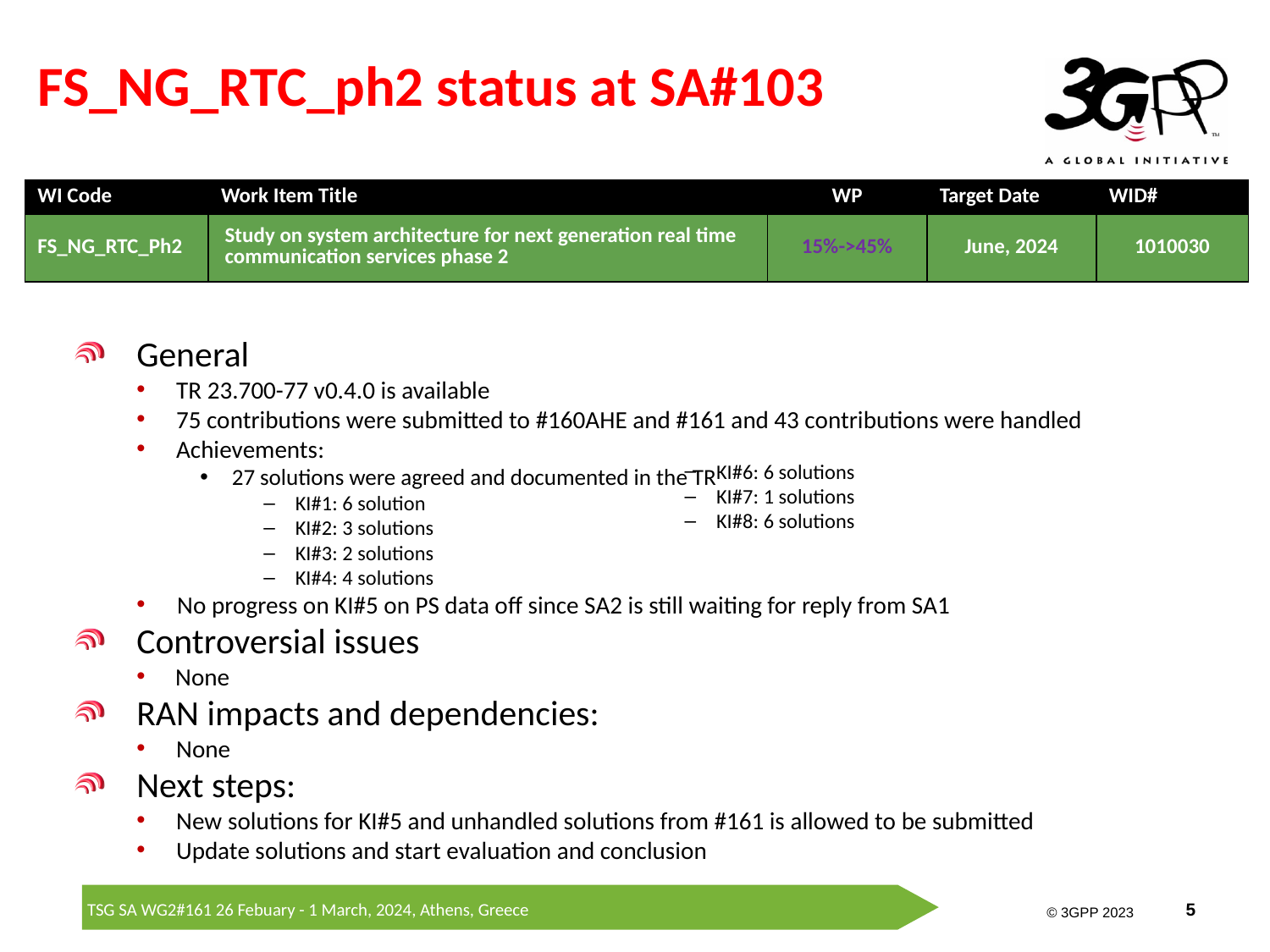

# FS_NG_RTC_ph2 status at SA#103
| WI Code | Work Item Title | WP | Target Date | WID# |
| --- | --- | --- | --- | --- |
| FS\_NG\_RTC\_Ph2 | Study on system architecture for next generation real time communication services phase 2 | 15%->45% | June, 2024 | 1010030 |
General
TR 23.700-77 v0.4.0 is available
75 contributions were submitted to #160AHE and #161 and 43 contributions were handled
Achievements:
27 solutions were agreed and documented in the TR
KI#1: 6 solution
KI#2: 3 solutions
KI#3: 2 solutions
KI#4: 4 solutions
No progress on KI#5 on PS data off since SA2 is still waiting for reply from SA1
Controversial issues
None
RAN impacts and dependencies:
None
Next steps:
New solutions for KI#5 and unhandled solutions from #161 is allowed to be submitted
Update solutions and start evaluation and conclusion
KI#6: 6 solutions
KI#7: 1 solutions
KI#8: 6 solutions